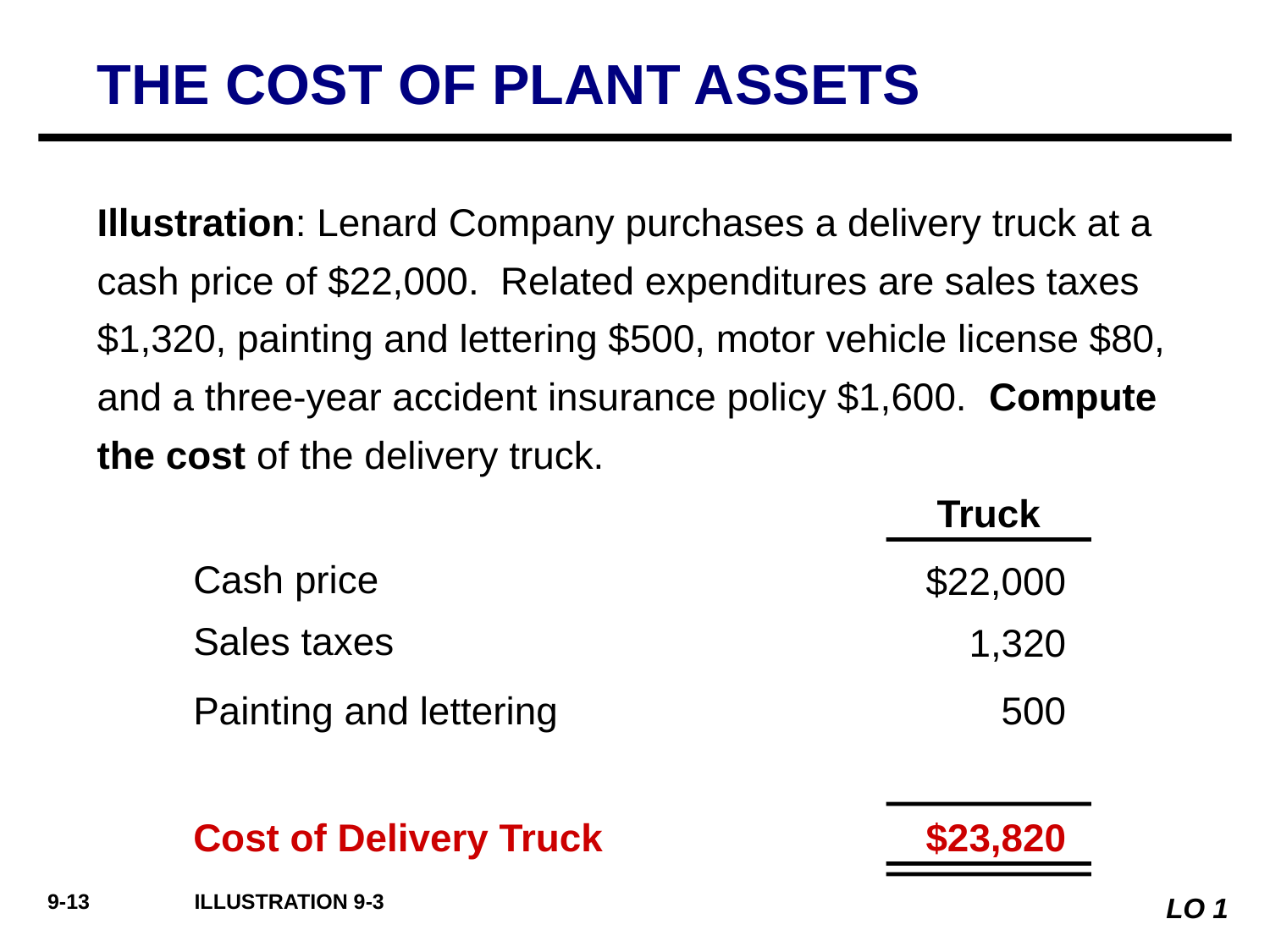

THE COST OF PLANT ASSETS

Illustration: Lenard Company purchases a delivery truck at a cash price of $22,000.  Related expenditures are sales taxes $1,320, painting and lettering $500, motor vehicle license $80, and a three-year accident insurance policy $1,600.  Compute the cost of the delivery truck.
Truck

Cash price
$22,000
Sales taxes
1,320
Painting and lettering
 500
Cost of Delivery Truck
$23,820

ILLUSTRATION 9-3
LO 1